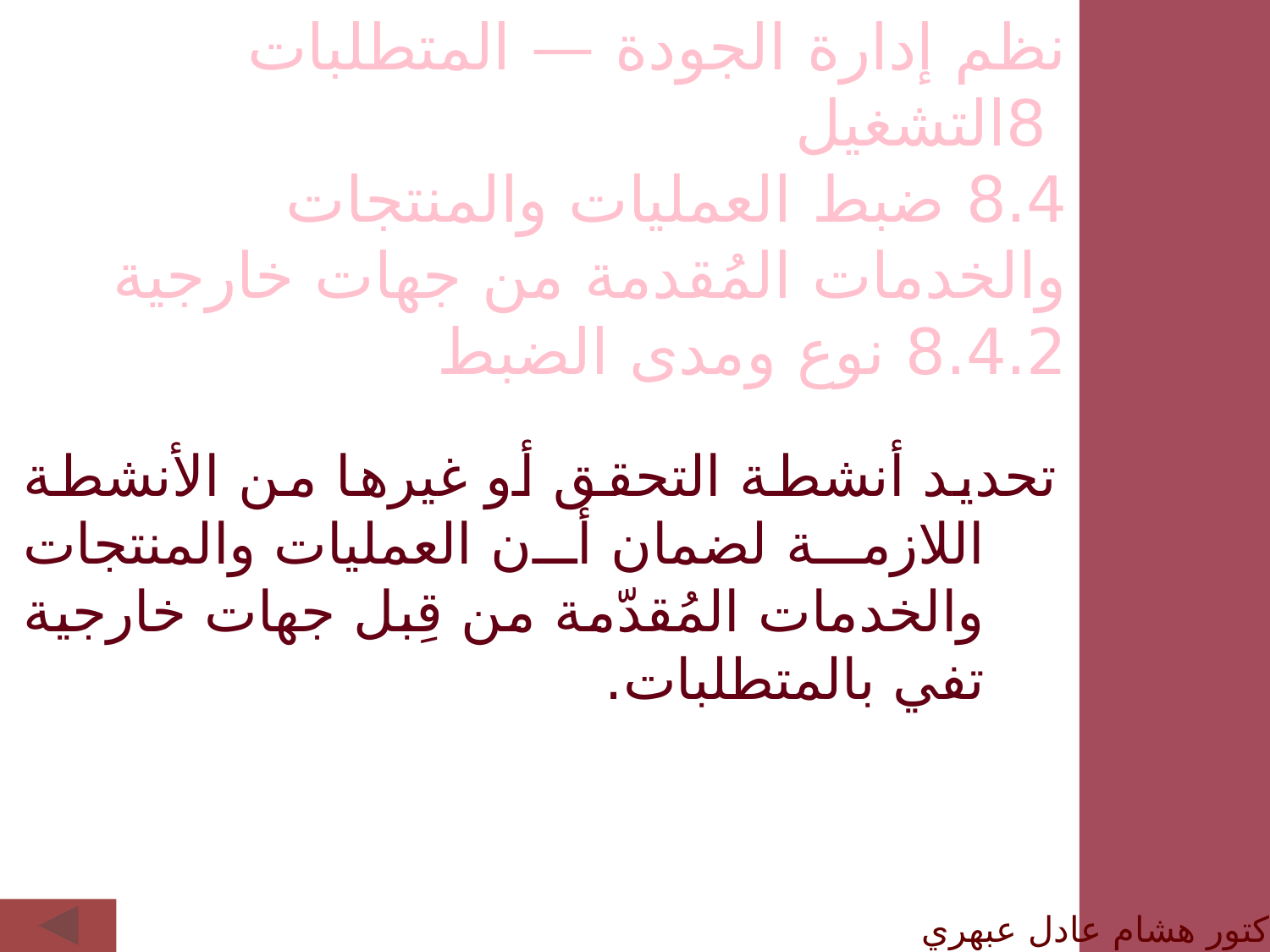

نظم إدارة الجودة — المتطلبات
 8التشغيل
8.4 ضبط العمليات والمنتجات والخدمات المُقدمة من جهات خارجية
8.4.2 نوع ومدى الضبط

تحديد أنشطة التحقق أو غيرها من الأنشطة اللازمة لضمان أن العمليات والمنتجات والخدمات المُقدّمة من قِبل جهات خارجية تفي بالمتطلبات.

الدكتور هشام عادل عبهري